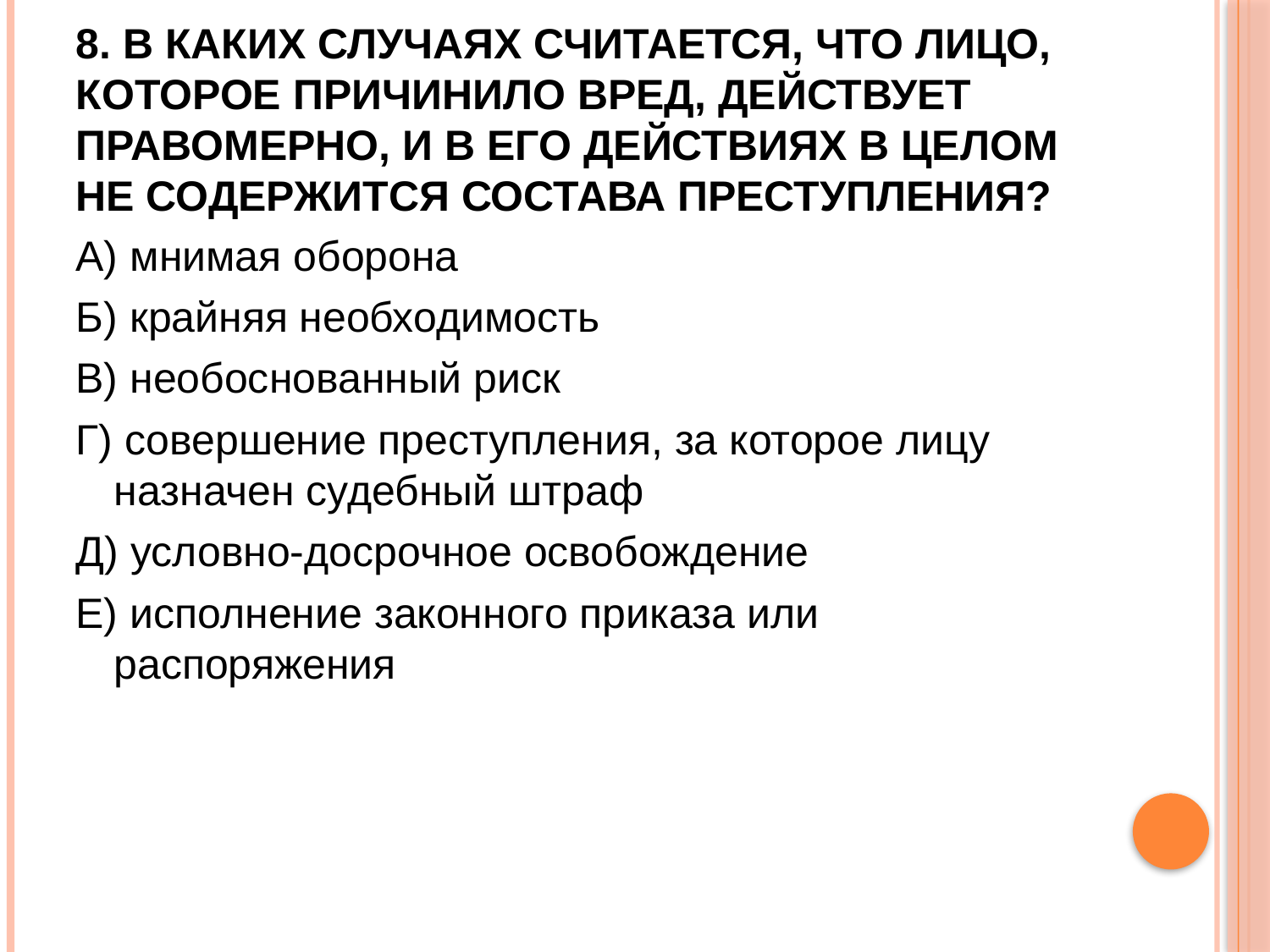

# 8. В каких случаях считается, что лицо, которое причинило вред, действует правомерно, и в его действиях в целом не содержится состава преступления?
А) мнимая оборона
Б) крайняя необходимость
В) необоснованный риск
Г) совершение преступления, за которое лицу назначен судебный штраф
Д) условно-досрочное освобождение
Е) исполнение законного приказа или распоряжения